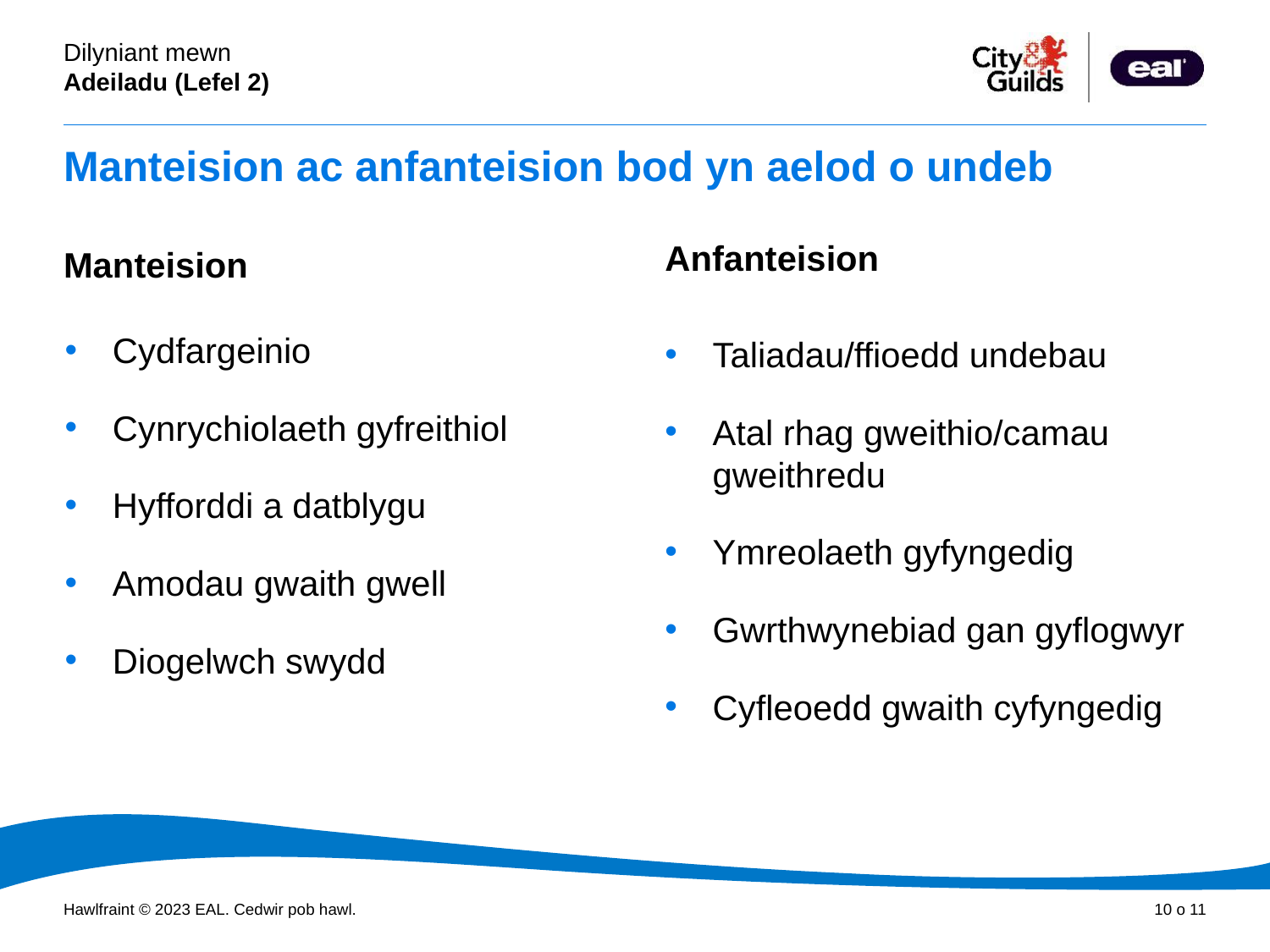

Manteision ac anfanteision bod yn aelod o undeb
# Manteision
Anfanteision
Cydfargeinio
Cynrychiolaeth gyfreithiol
Hyfforddi a datblygu
Amodau gwaith gwell
Diogelwch swydd

Taliadau/ffioedd undebau
Atal rhag gweithio/camau gweithredu
Ymreolaeth gyfyngedig
Gwrthwynebiad gan gyflogwyr
Cyfleoedd gwaith cyfyngedig